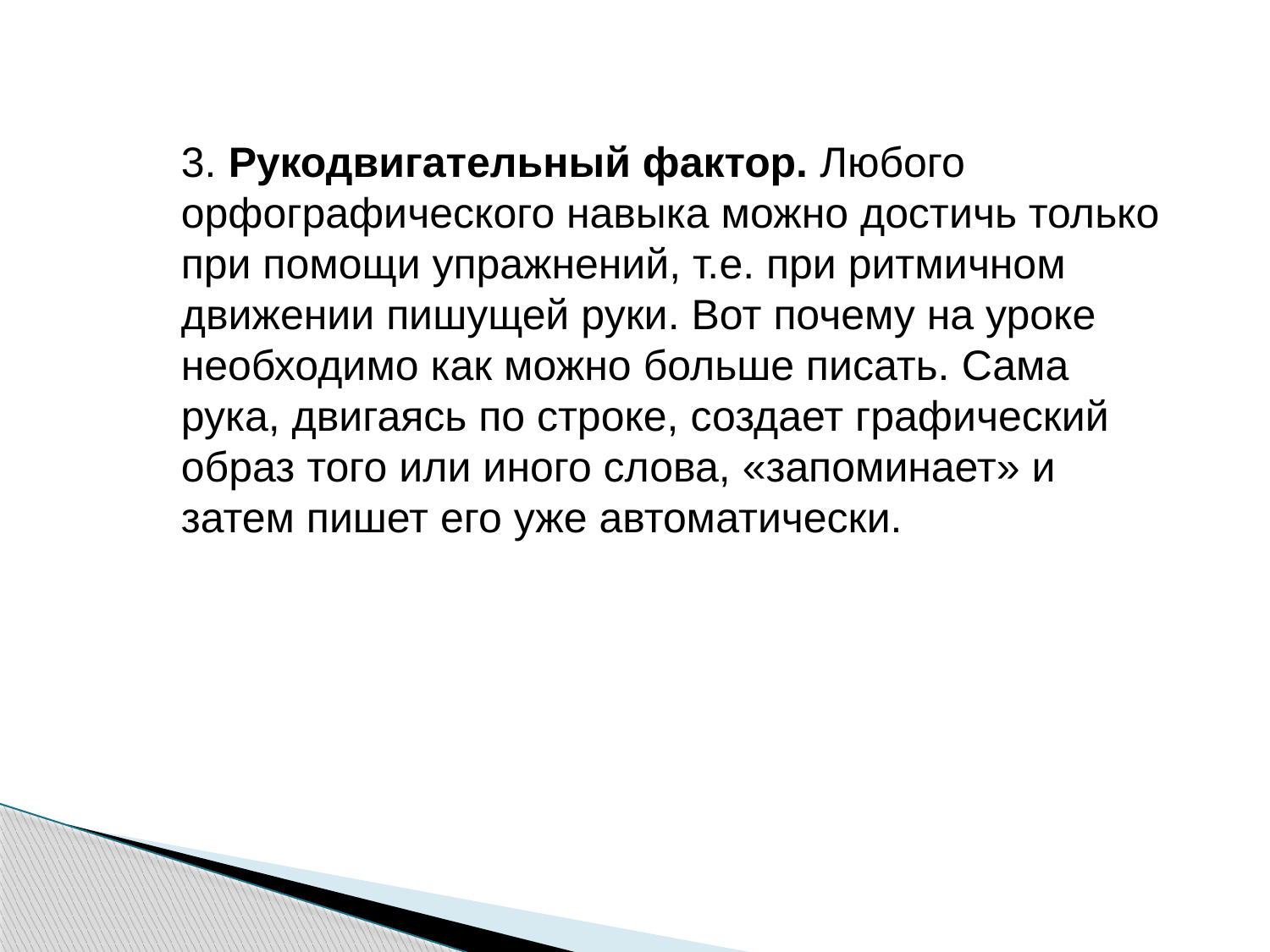

3. Рукодвигательный фактор. Любого орфографического навыка можно достичь только при помощи упражнений, т.е. при ритмичном движении пишущей руки. Вот почему на уроке необходимо как можно больше писать. Сама рука, двигаясь по строке, создает графический образ того или иного слова, «запоминает» и затем пишет его уже автоматически.